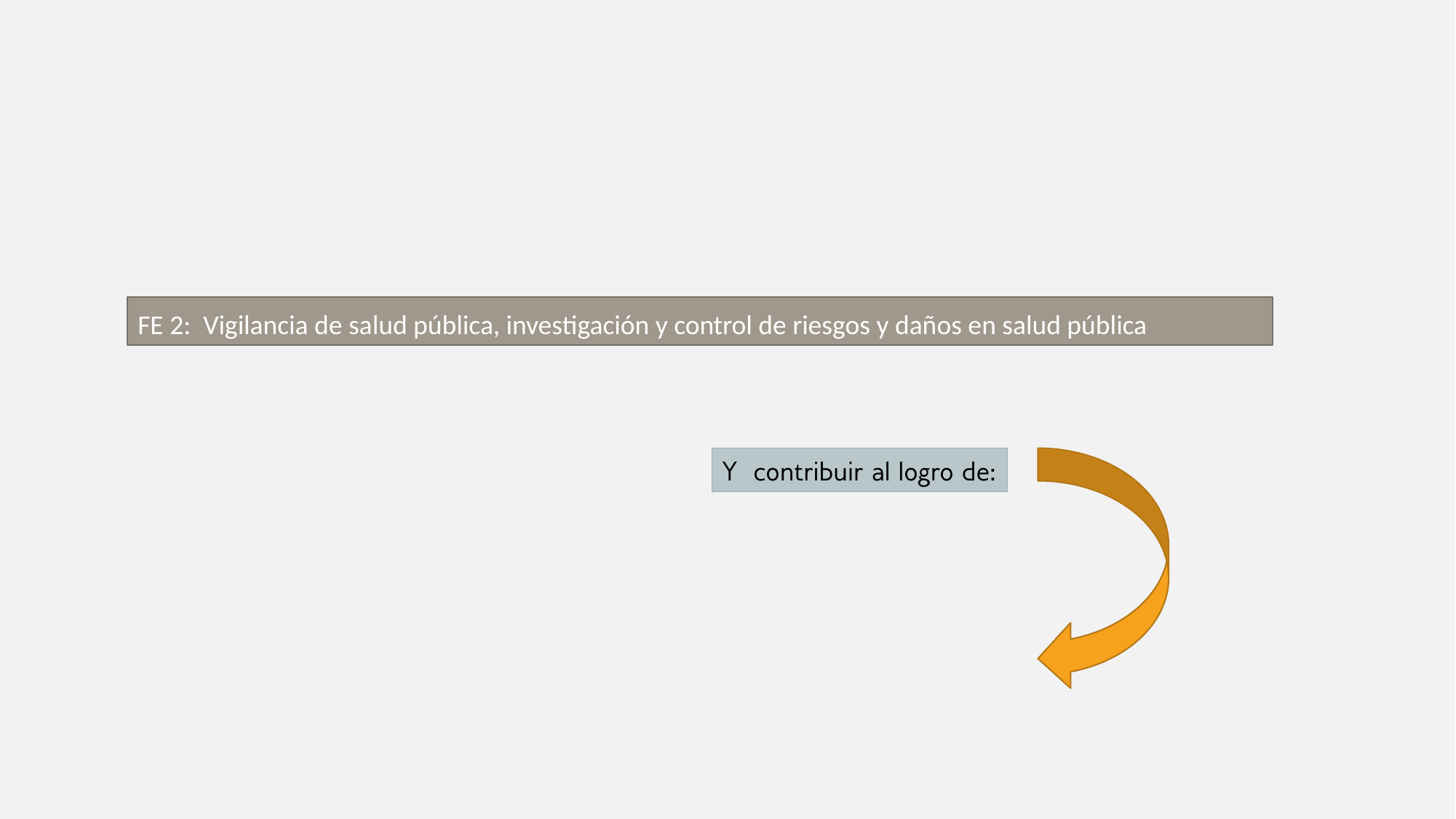

FE 2:  Vigilancia de salud pública, investigación y control de riesgos y daños en salud pública
Y  contribuir al logro de: